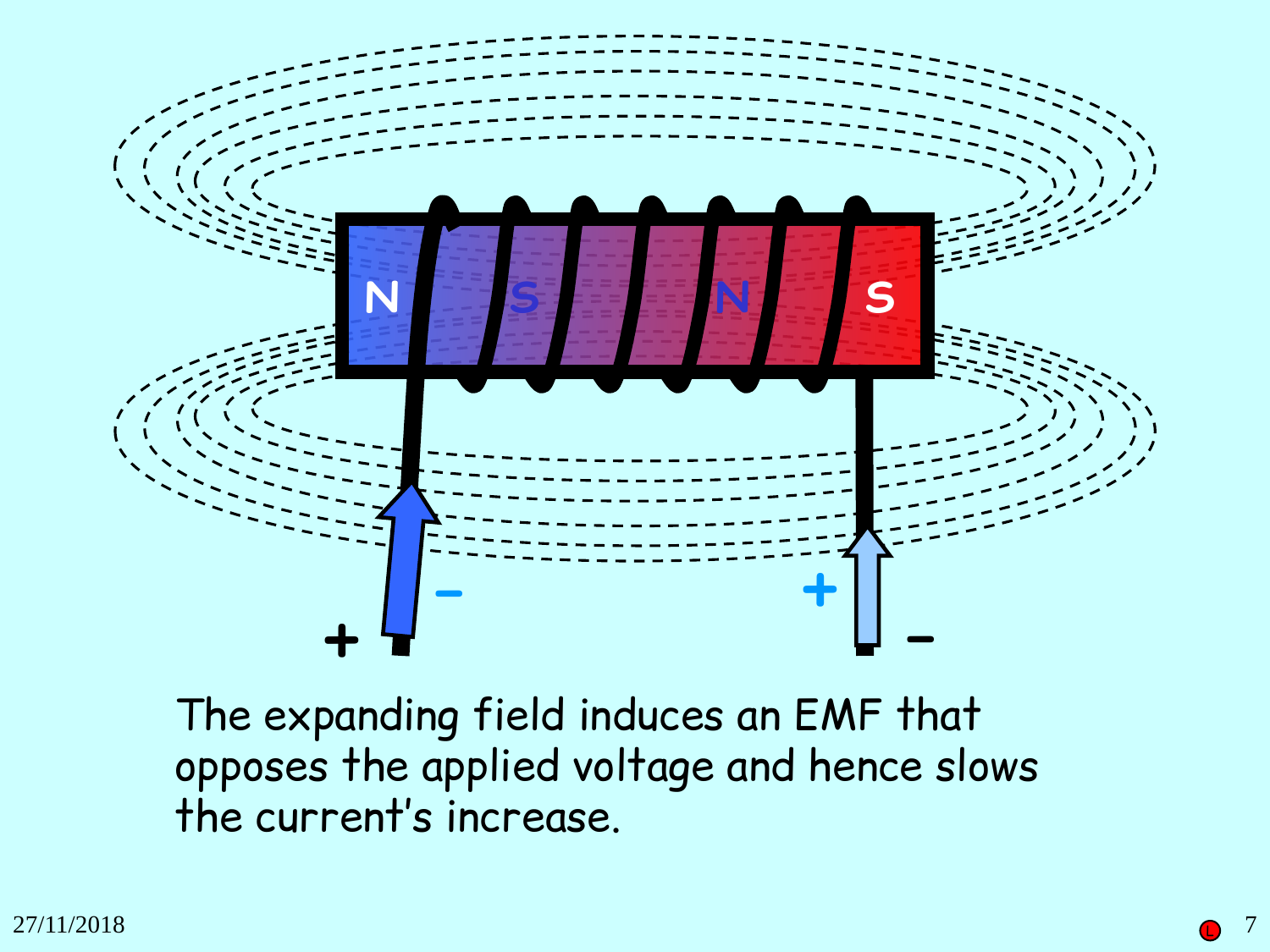

N
S
N
S

-
+

-
+
The expanding field induces an EMF that opposes the applied voltage and hence slows the current’s increase.
27/11/2018
7
L